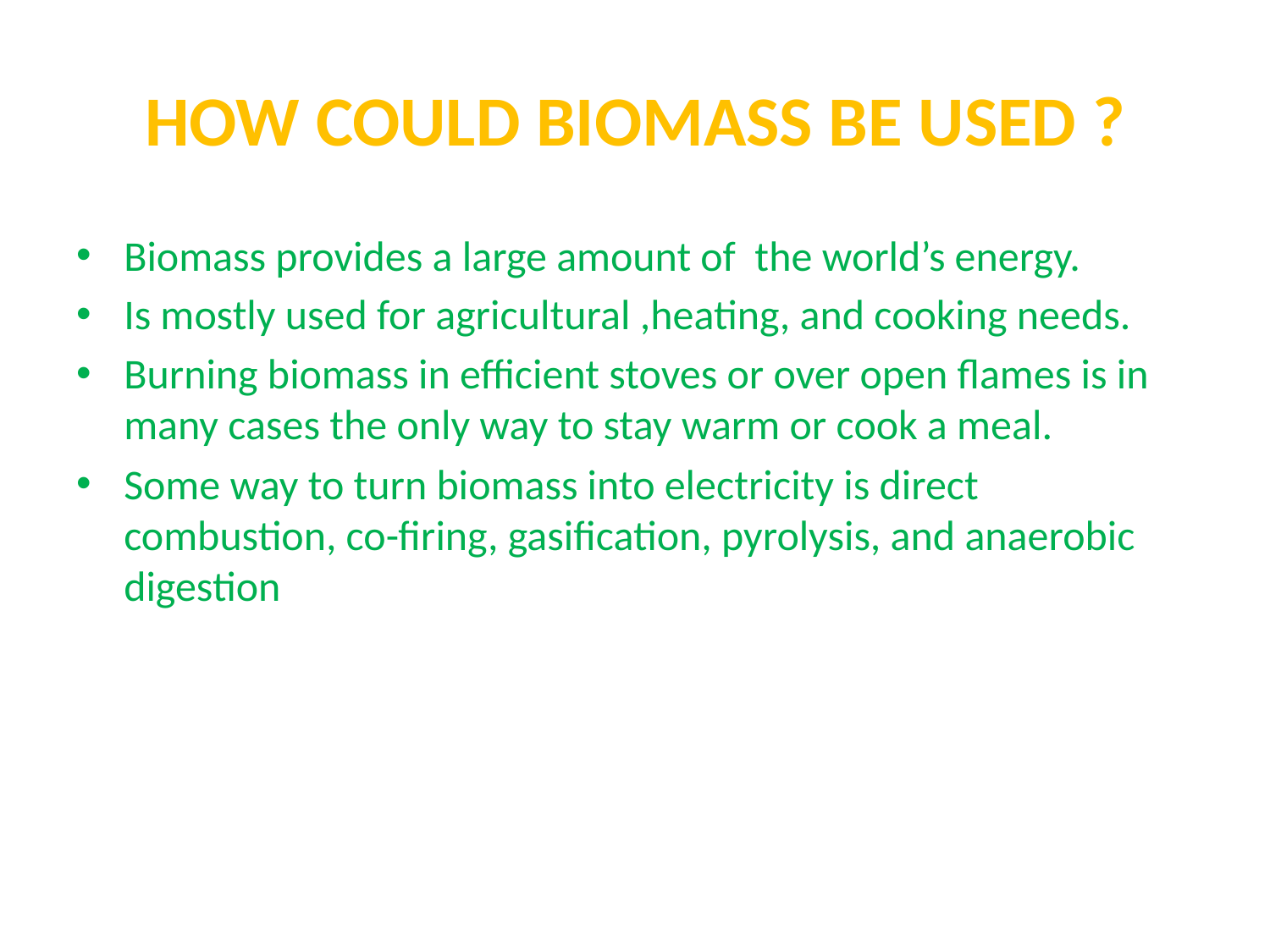

# HOW COULD BIOMASS BE USED ?
Biomass provides a large amount of  the world’s energy.
Is mostly used for agricultural ,heating, and cooking needs.
Burning biomass in efficient stoves or over open flames is in many cases the only way to stay warm or cook a meal.
Some way to turn biomass into electricity is direct combustion, co-firing, gasification, pyrolysis, and anaerobic digestion